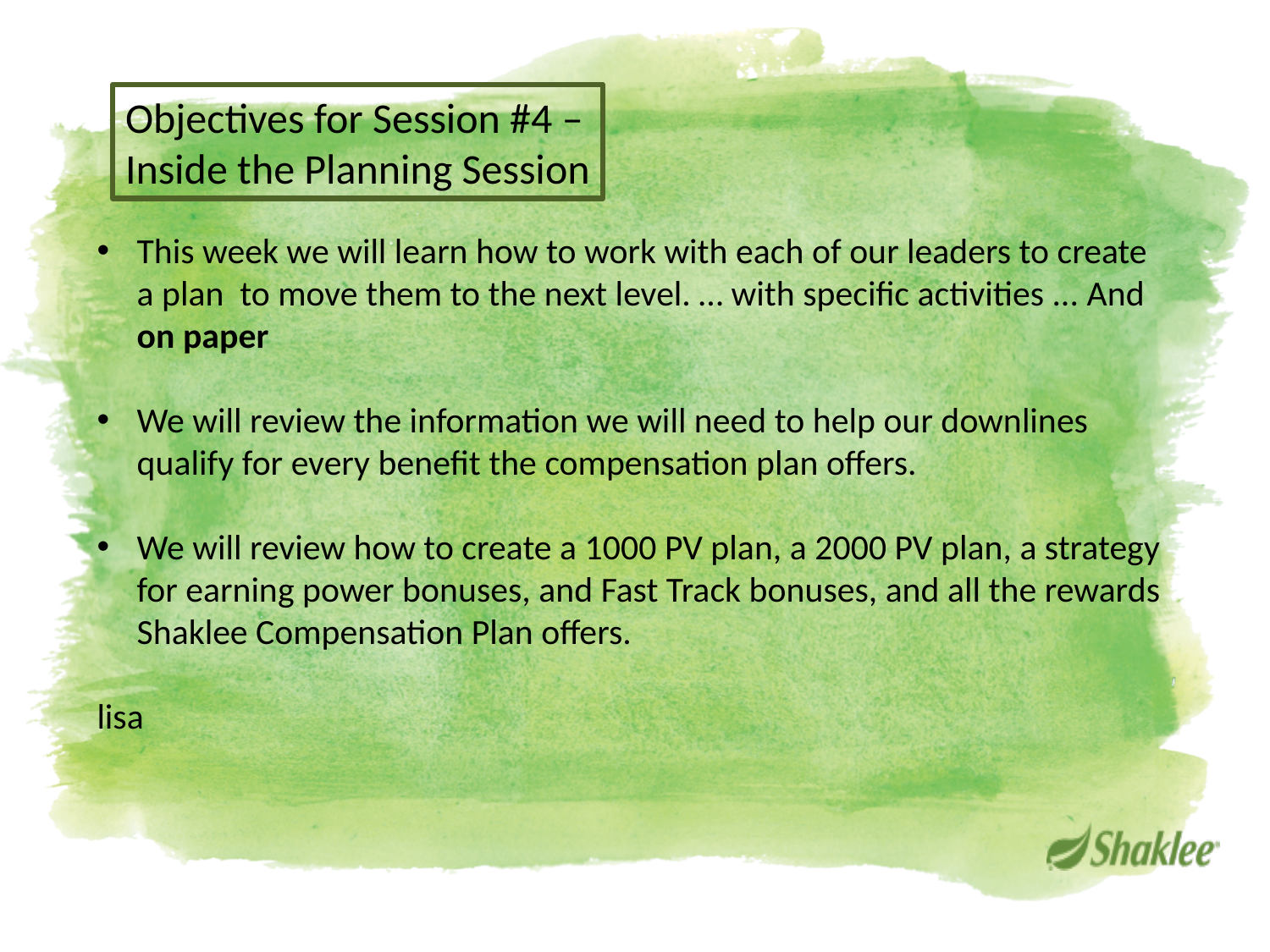

Objectives for Session #4 –
Inside the Planning Session
This week we will learn how to work with each of our leaders to create a plan  to move them to the next level. … with specific activities ... And on paper

We will review the information we will need to help our downlines qualify for every benefit the compensation plan offers.

We will review how to create a 1000 PV plan, a 2000 PV plan, a strategy for earning power bonuses, and Fast Track bonuses, and all the rewards Shaklee Compensation Plan offers.

lisa